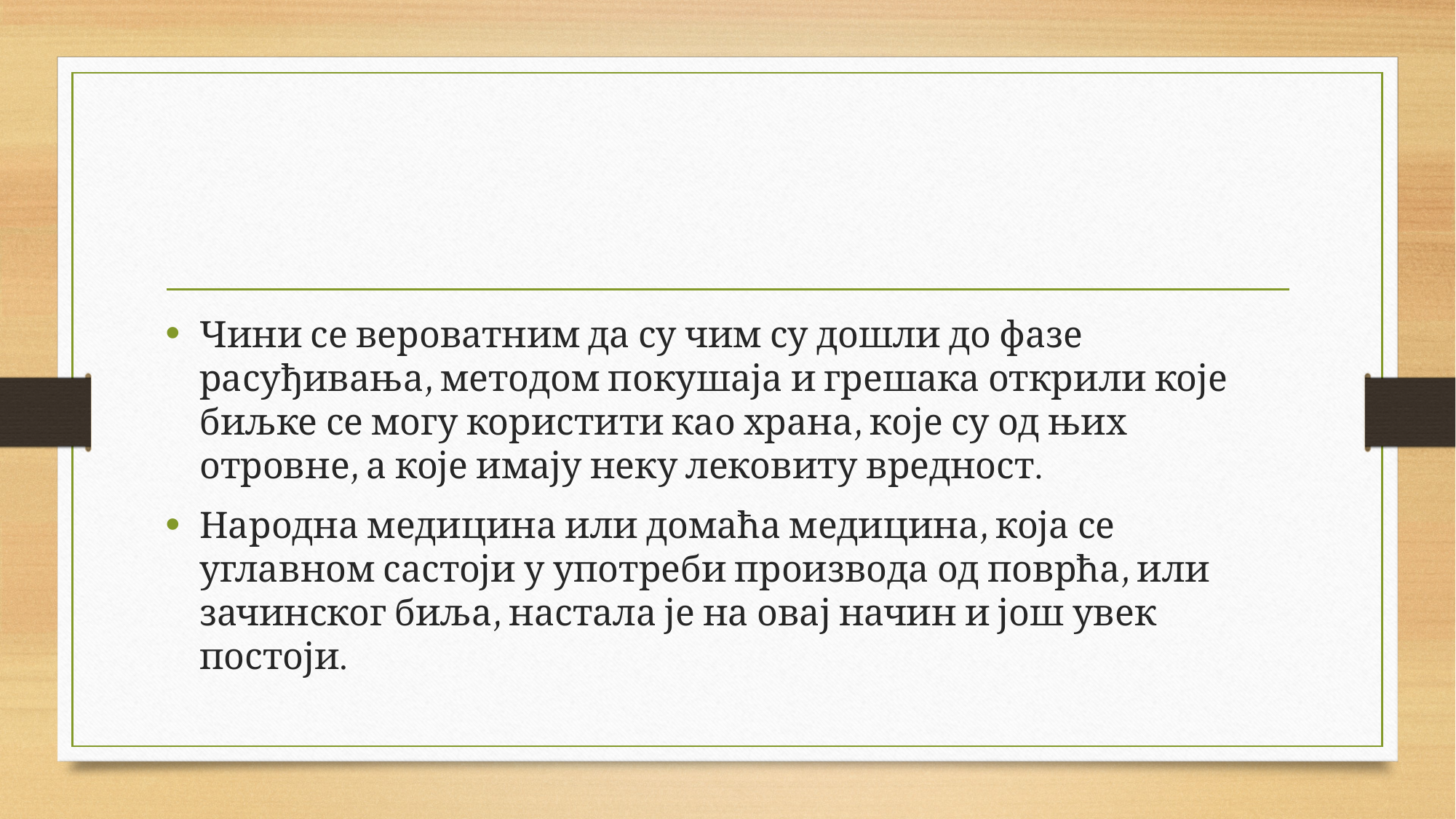

Чини се вероватним да су чим су дошли до фазе расуђивања, методом покушаја и грешака открили које биљке се могу користити као храна, које су од њих отровне, а које имају неку лековиту вредност.
Народна медицина или домаћа медицина, која се углавном састоји у употреби производа од поврћа, или зачинског биља, настала је на овај начин и још увек постоји.